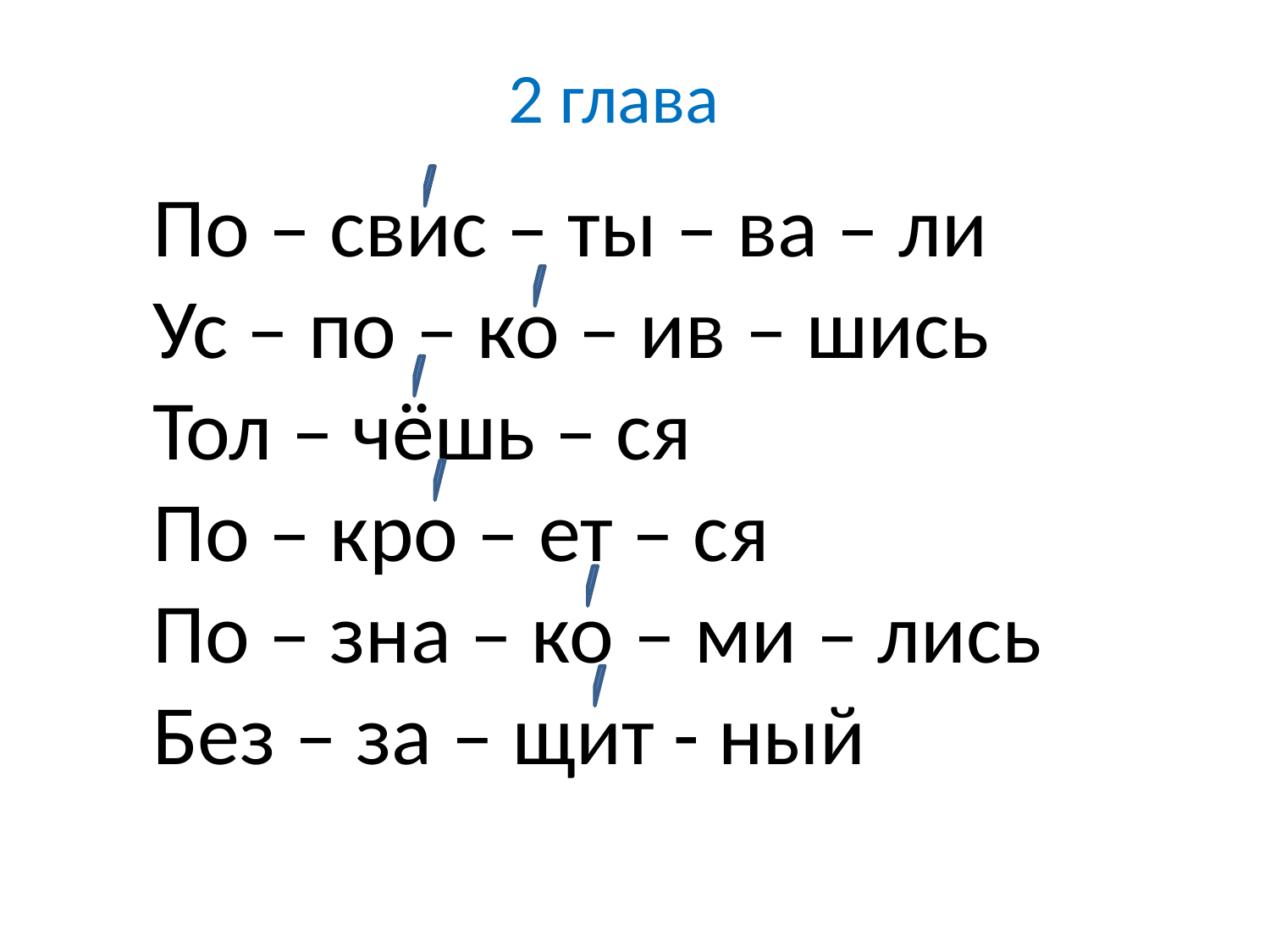

2 глава
По – свис – ты – ва – ли
Ус – по – ко – ив – шись
Тол – чёшь – ся
По – кро – ет – ся
По – зна – ко – ми – лись
Без – за – щит - ный